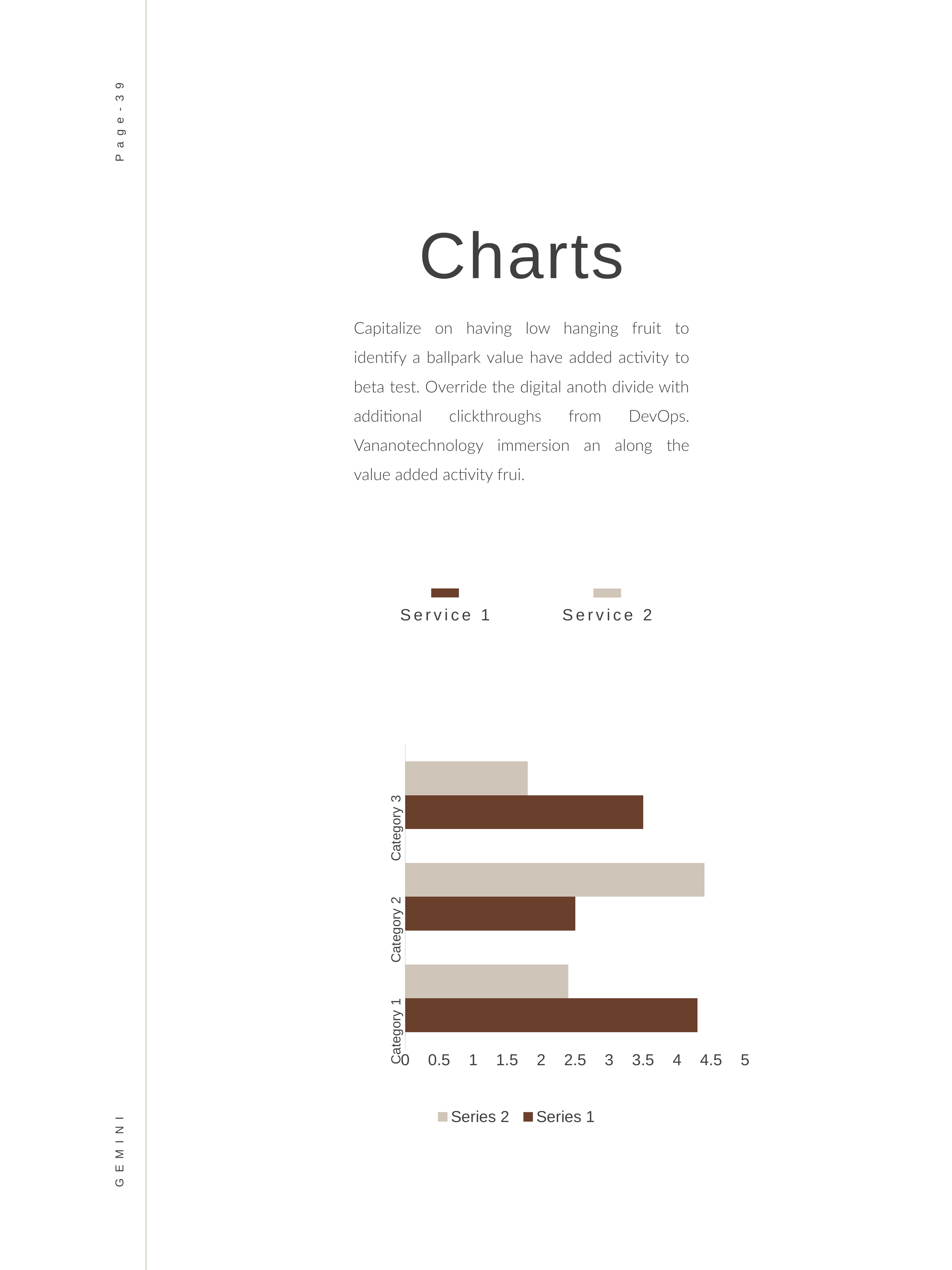

Page-39
Charts
Capitalize on having low hanging fruit to identify a ballpark value have added activity to beta test. Override the digital anoth divide with additional clickthroughs from DevOps. Vananotechnology immersion an along the value added activity frui.

Service 1
Service 2

### Chart

| Category | Series 1 | Series 2 |
|---|---|---|
| Category 1 | 4.3 | 2.4 |
| Category 2 | 2.5 | 4.4 |
| Category 3 | 3.5 | 1.8 |
GEMINI